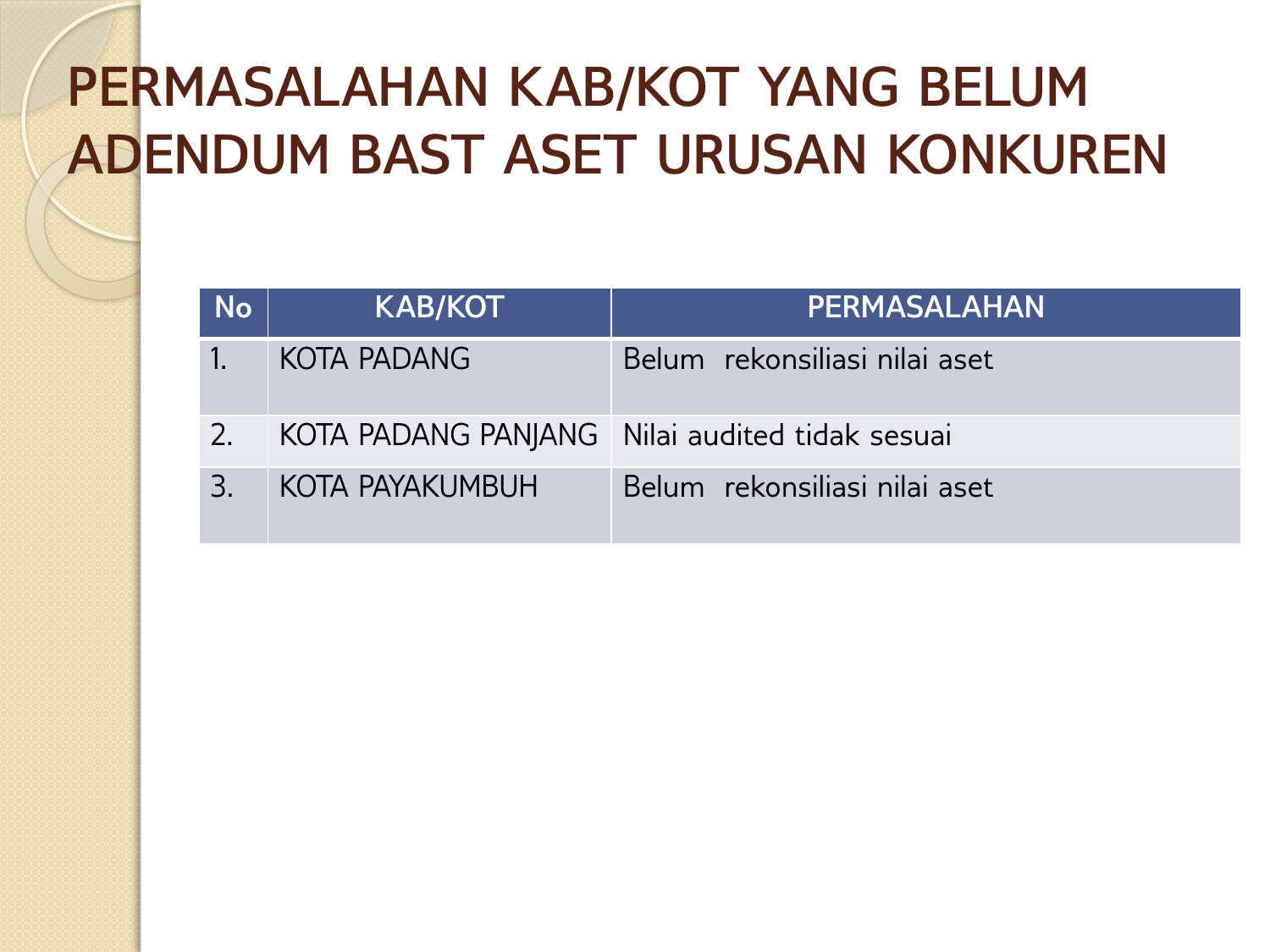

# PERMASALAHAN KAB/KOT YANG BELUM ADENDUM BAST ASET URUSAN KONKUREN
| No | KAB/KOT | PERMASALAHAN |
| --- | --- | --- |
| 1. | KOTA PADANG | Belum rekonsiliasi nilai aset |
| 2. | KOTA PADANG PANJANG | Nilai audited tidak sesuai |
| 3. | KOTA PAYAKUMBUH | Belum rekonsiliasi nilai aset |